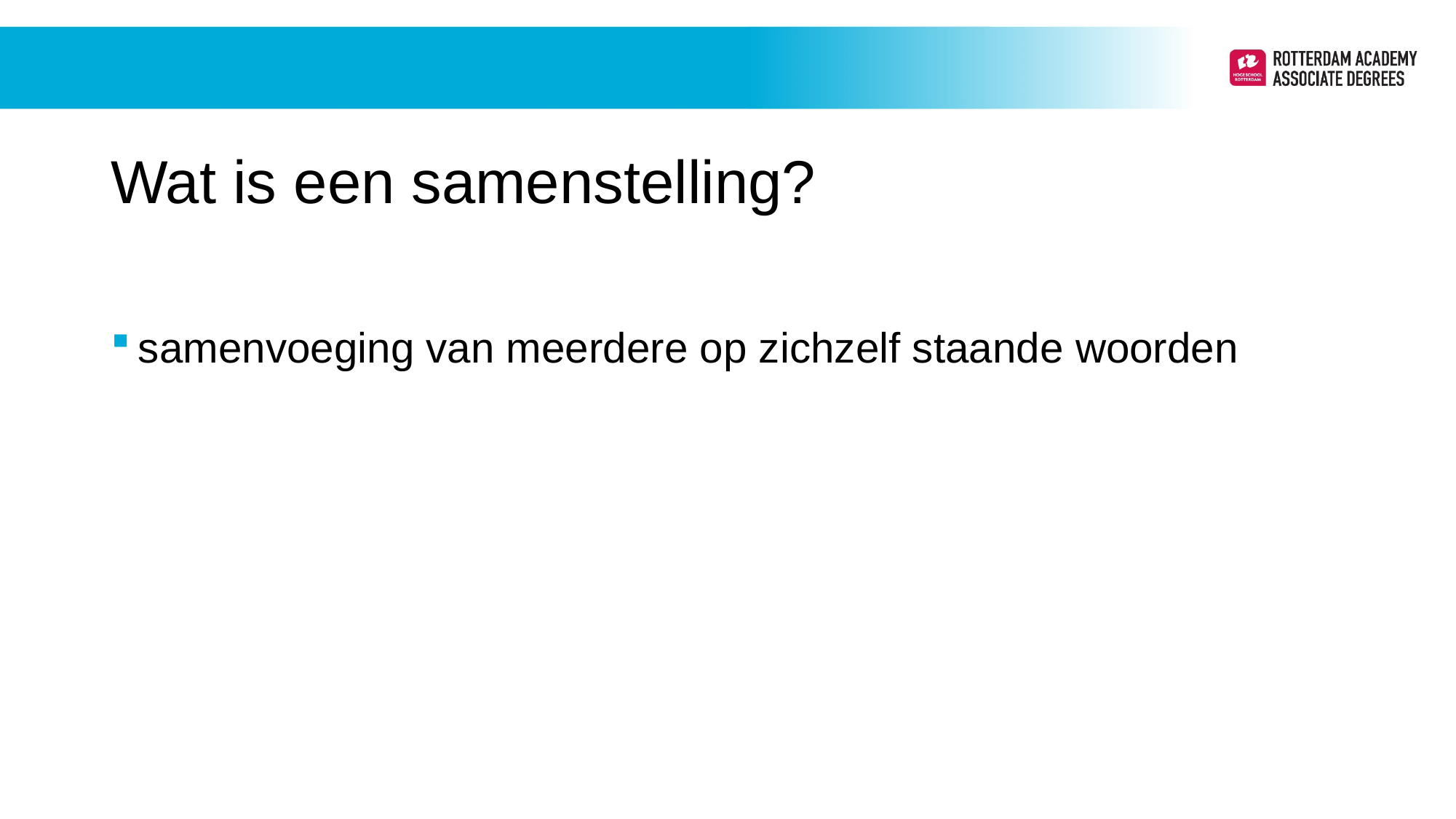

# Wat is een samenstelling?
samenvoeging van meerdere op zichzelf staande woorden